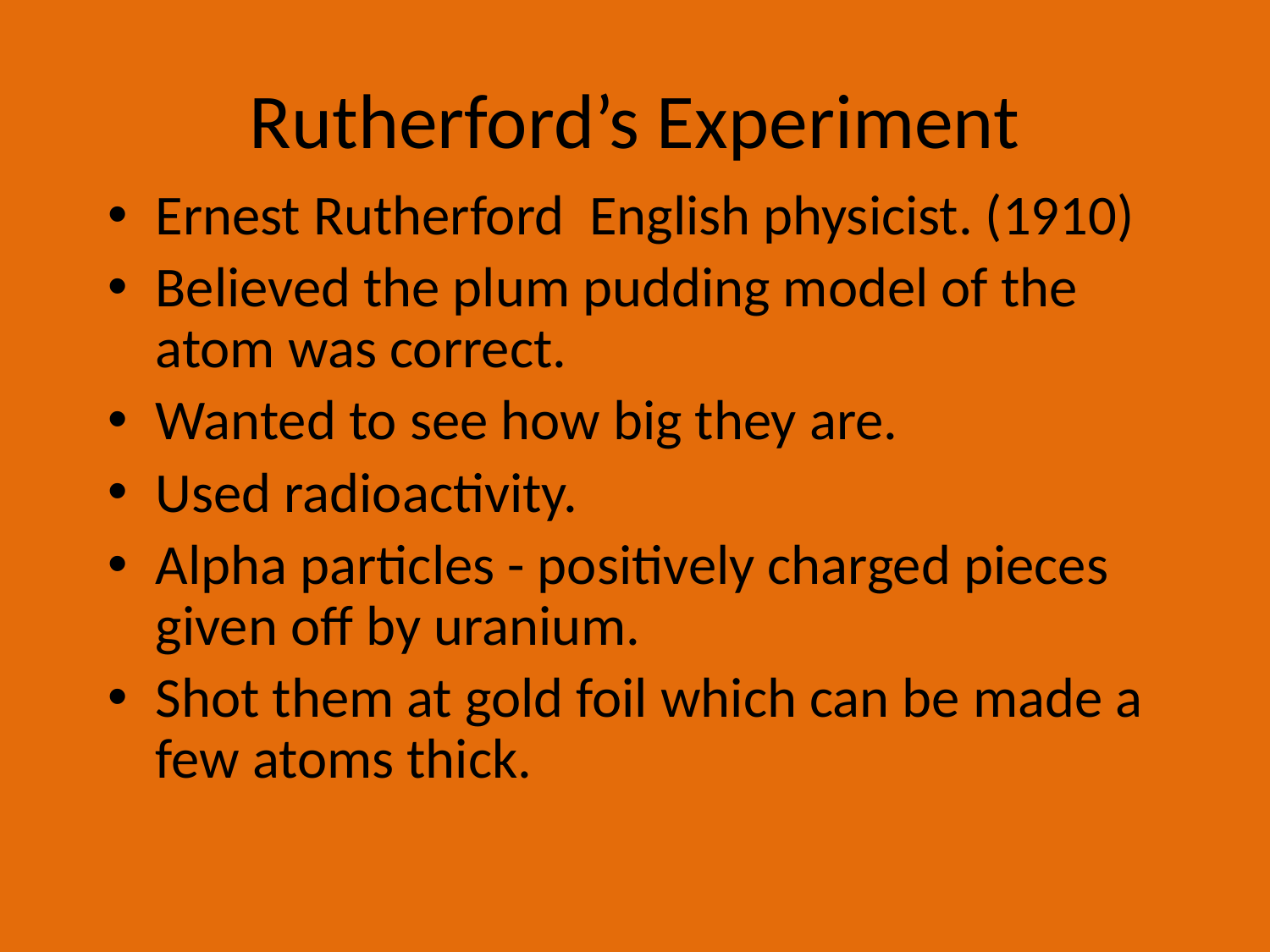

# Rutherford’s Experiment
Ernest Rutherford  English physicist. (1910)
Believed the plum pudding model of the atom was correct.
Wanted to see how big they are.
Used radioactivity.
Alpha particles - positively charged pieces given off by uranium.
Shot them at gold foil which can be made a few atoms thick.